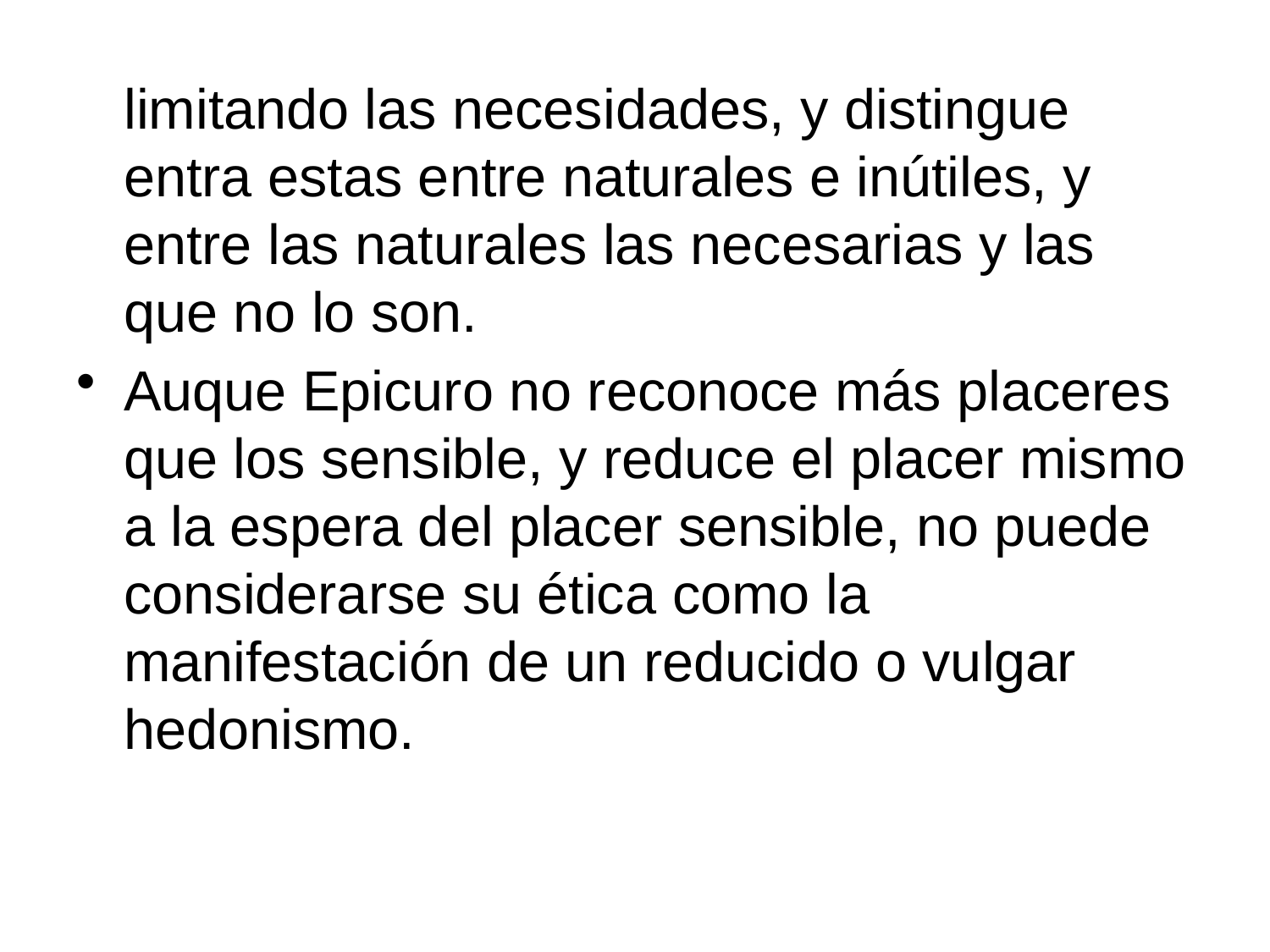

limitando las necesidades, y distingue entra estas entre naturales e inútiles, y entre las naturales las necesarias y las que no lo son.
Auque Epicuro no reconoce más placeres que los sensible, y reduce el placer mismo a la espera del placer sensible, no puede considerarse su ética como la manifestación de un reducido o vulgar hedonismo.